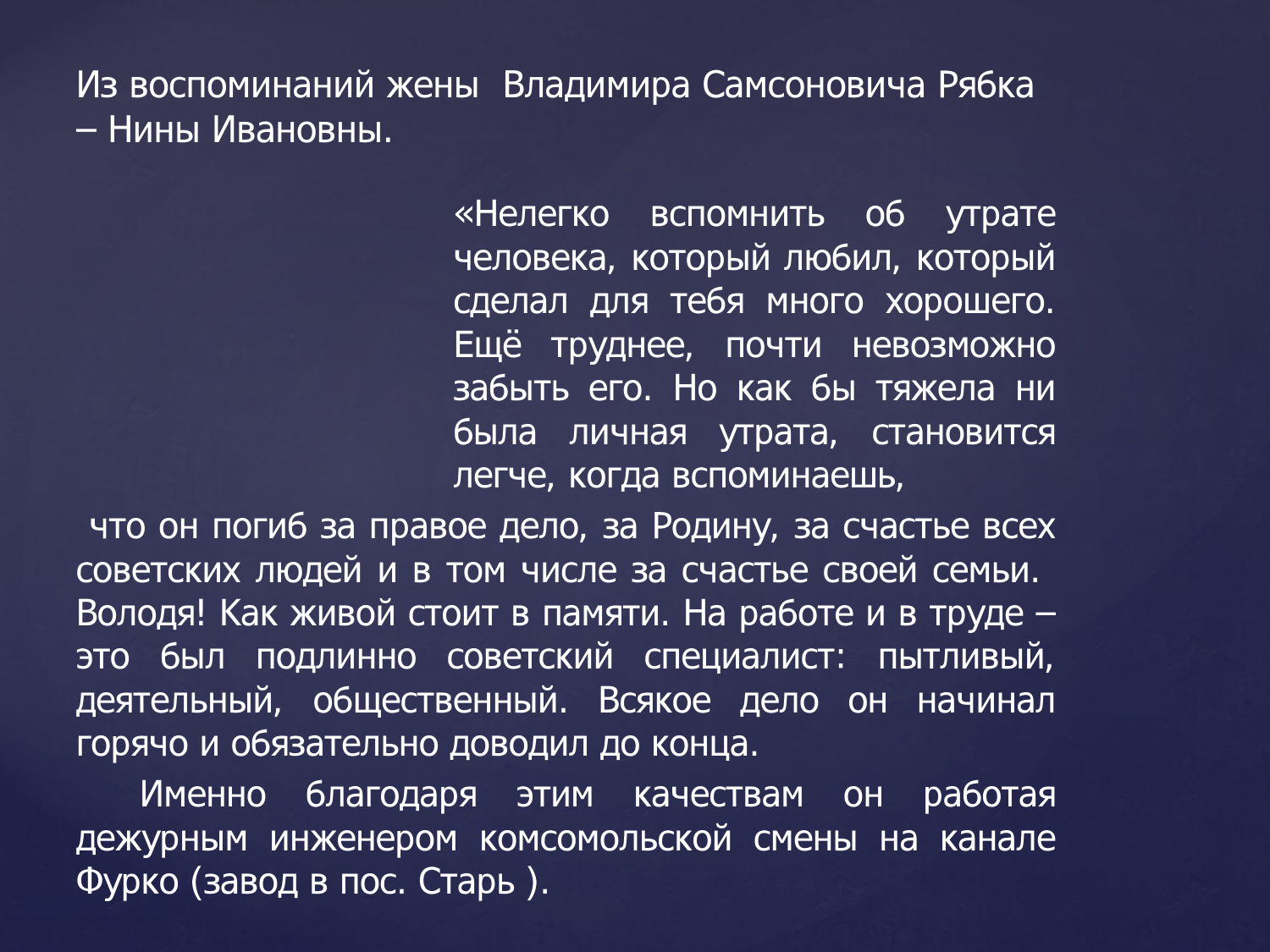

# Из воспоминаний жены  Владимира Самсоновича Рябка – Нины Ивановны.
«Нелегко вспомнить об утрате человека, который любил, который сделал для тебя много хорошего. Ещё труднее, почти невозможно забыть его. Но как бы тяжела ни была личная утрата, становится легче, когда вспоминаешь,
 что он погиб за правое дело, за Родину, за счастье всех советских людей и в том числе за счастье своей семьи.  Володя! Как живой стоит в памяти. На работе и в труде – это был подлинно советский специалист: пытливый, деятельный, общественный. Всякое дело он начинал горячо и обязательно доводил до конца.
 Именно благодаря этим качествам он работая дежурным инженером комсомольской смены на канале Фурко (завод в пос. Старь ).